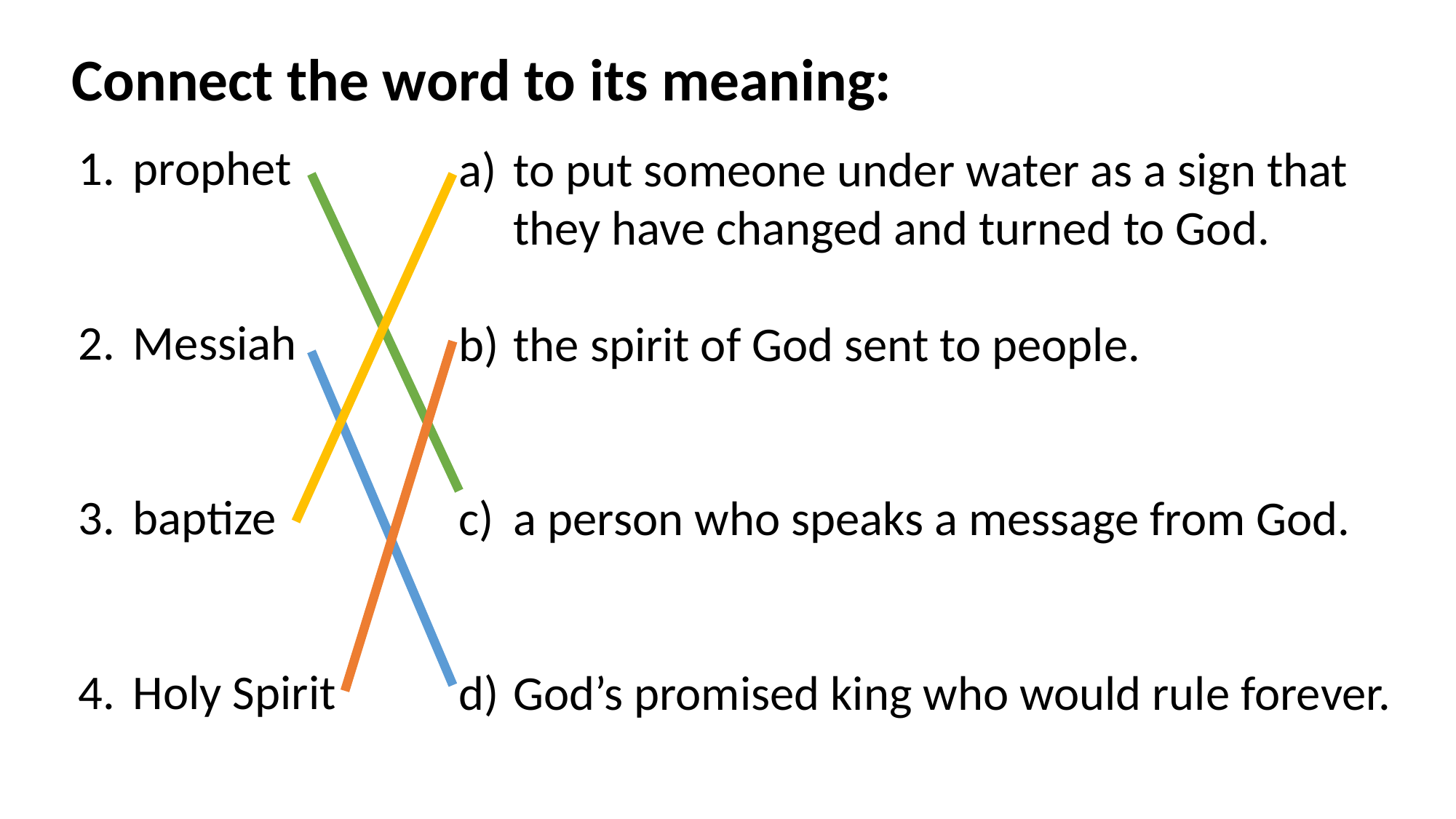

# Connect the word to its meaning:
prophet

Messiah

baptize

Holy Spirit
to put someone under water as a sign that they have changed and turned to God.
the spirit of God sent to people.
a person who speaks a message from God.
God’s promised king who would rule forever.